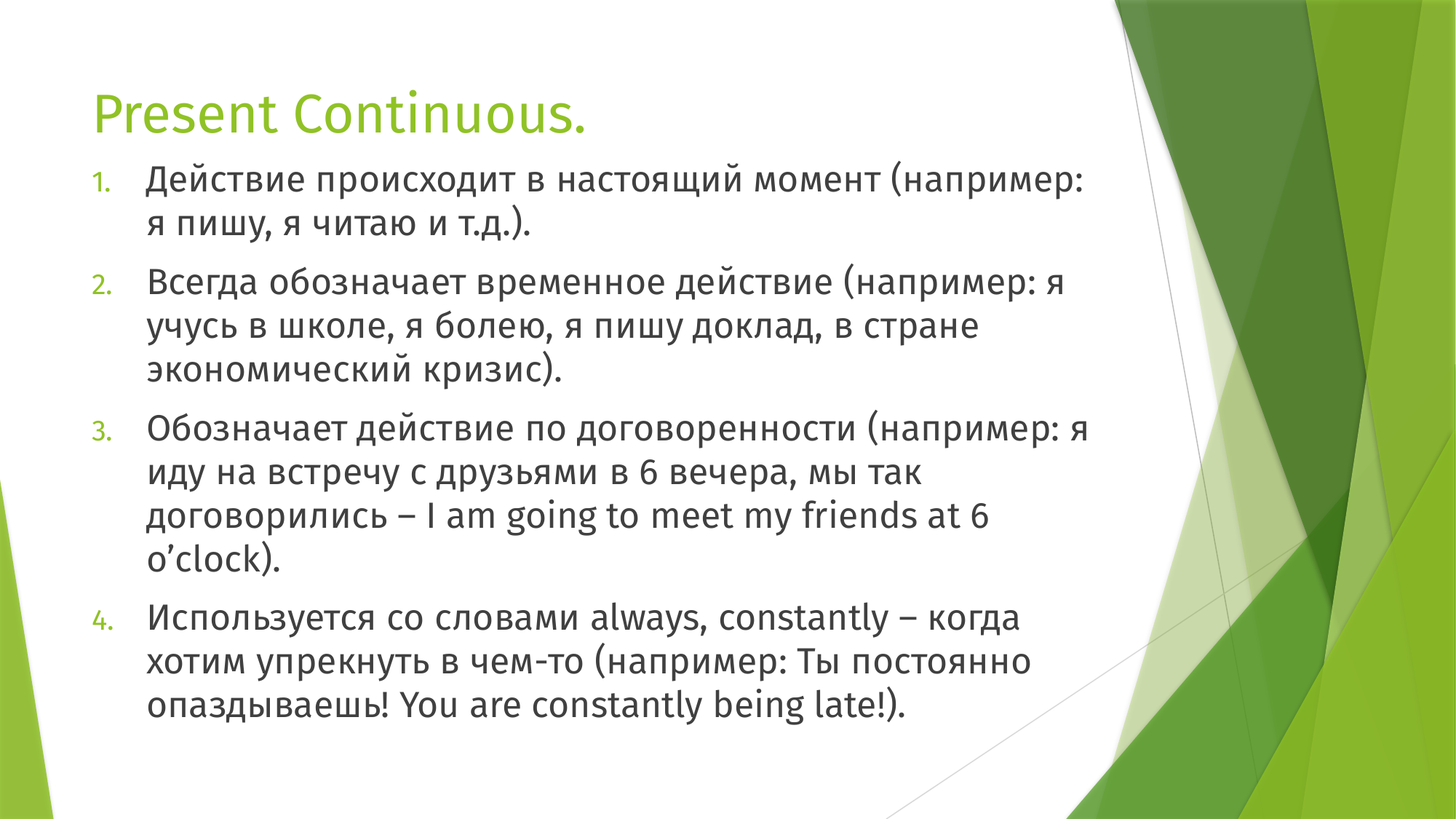

# Present Continuous.
Действие происходит в настоящий момент (например: я пишу, я читаю и т.д.).
Всегда обозначает временное действие (например: я учусь в школе, я болею, я пишу доклад, в стране экономический кризис).
Обозначает действие по договоренности (например: я иду на встречу с друзьями в 6 вечера, мы так договорились – I am going to meet my friends at 6 o’clock).
Используется со словами always, constantly – когда хотим упрекнуть в чем-то (например: Ты постоянно опаздываешь! You are constantly being late!).